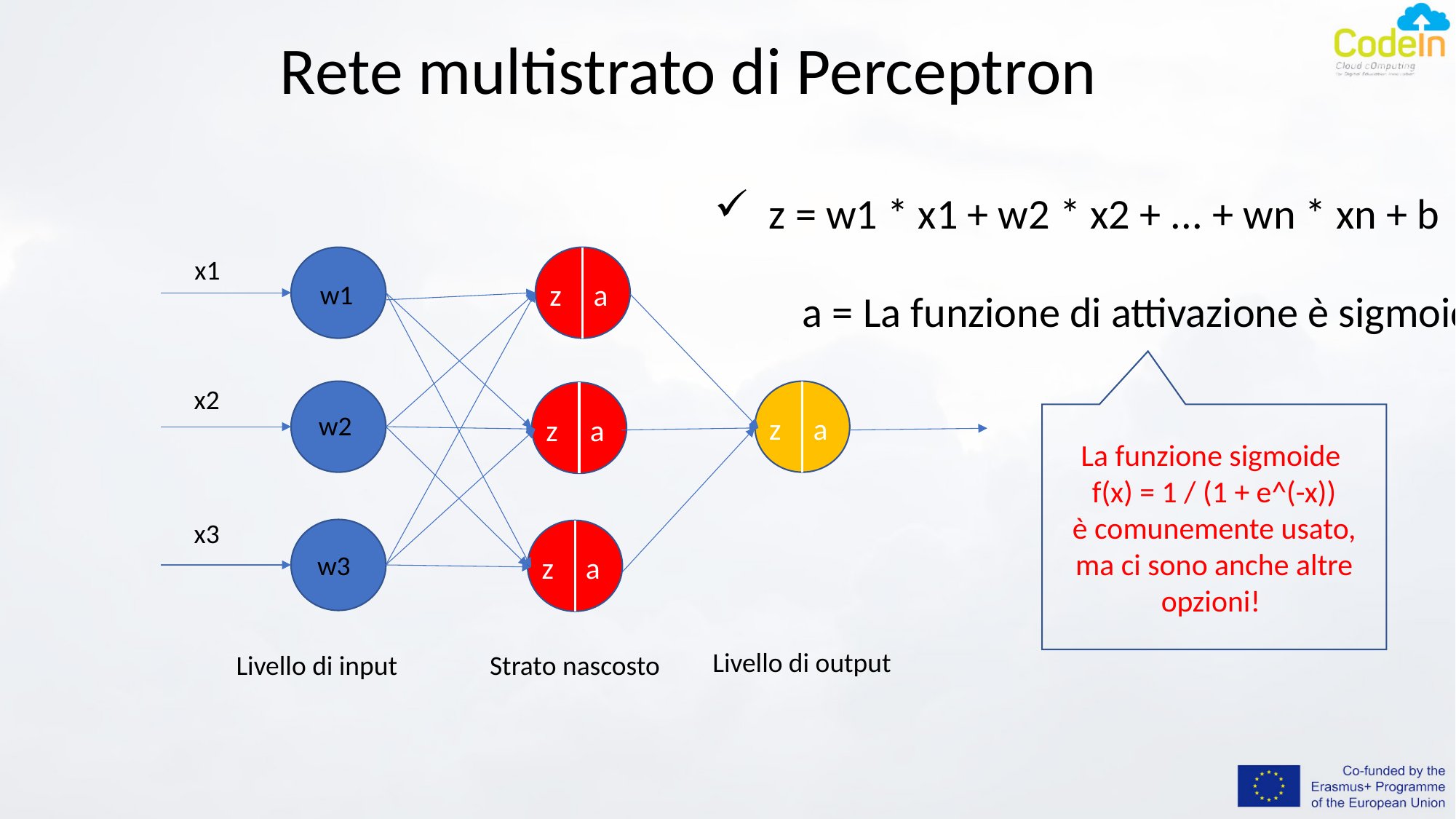

# Rete multistrato di Perceptron
z = w1 * x1 + w2 * x2 + ... + wn * xn + b
x1

z
a
w1
a = La funzione di attivazione è sigmoid?
x2

w2
z
a
La funzione sigmoide
f(x) = 1 / (1 + e^(-x))
è comunemente usato, ma ci sono anche altre opzioni!
z
a
x3

w3
z
a
Livello di output
Livello di input
Strato nascosto